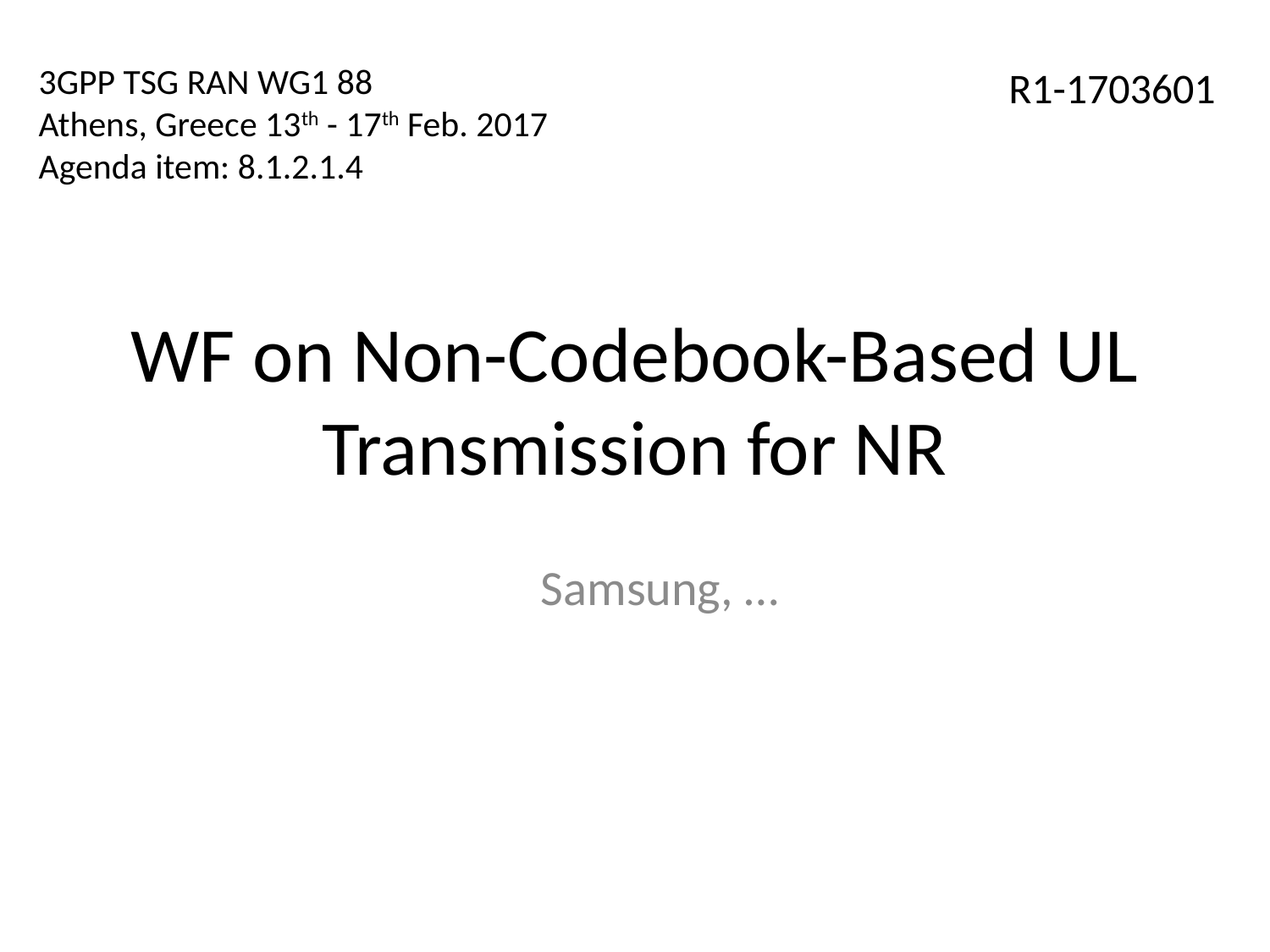

3GPP TSG RAN WG1 88
Athens, Greece 13th - 17th Feb. 2017
Agenda item: 8.1.2.1.4
R1-1703601
# WF on Non-Codebook-Based UL Transmission for NR
Samsung, …